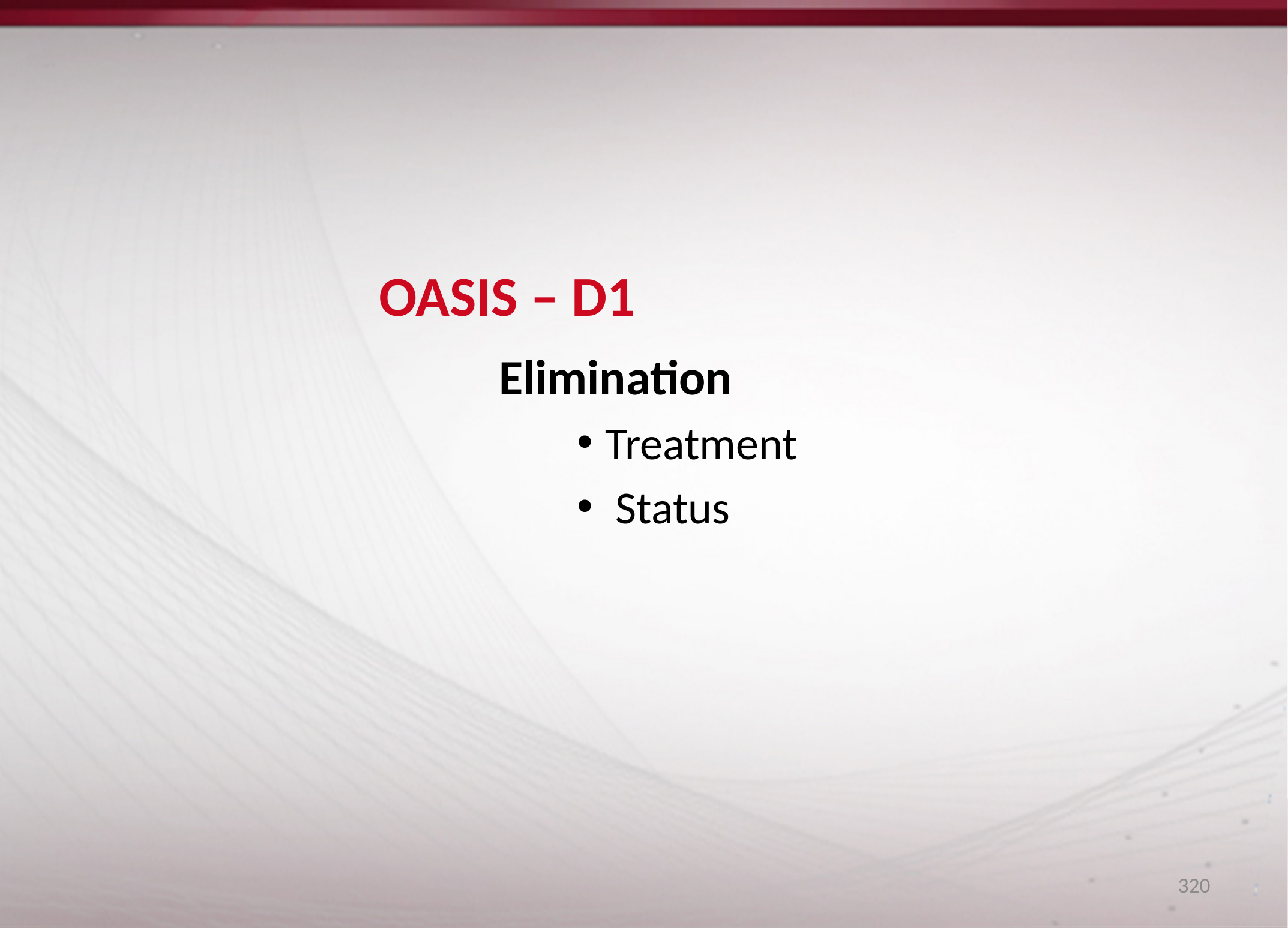

# OASIS – D1
Elimination
	Treatment
	 Status
320